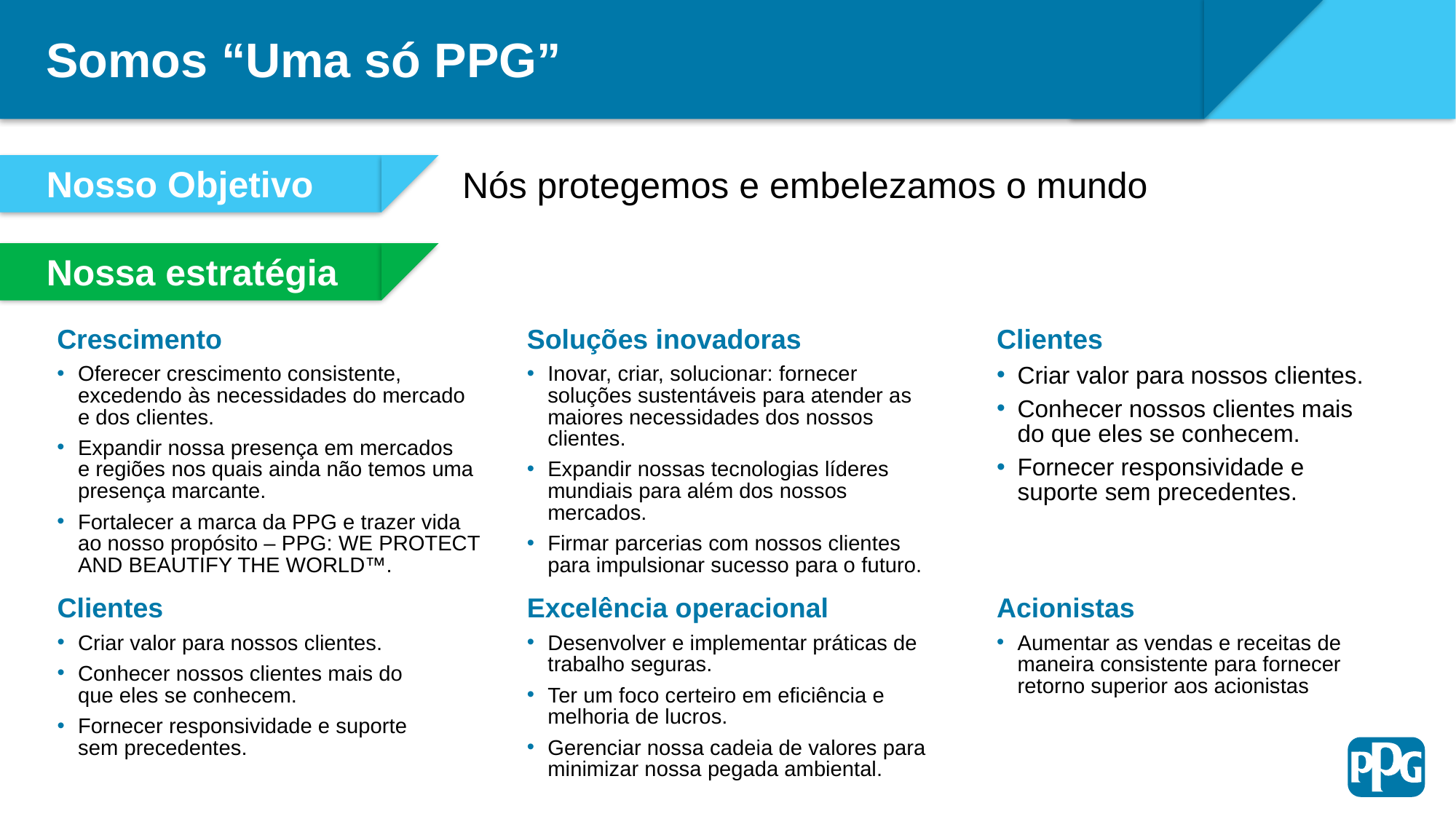

Somos “Uma só PPG”

Nosso Objetivo
Nós protegemos e embelezamos o mundo

Nossa estratégia
Crescimento
Oferecer crescimento consistente, excedendo às necessidades do mercado
e dos clientes.
Expandir nossa presença em mercados
e regiões nos quais ainda não temos uma presença marcante.
Fortalecer a marca da PPG e trazer vida
ao nosso propósito – PPG: WE PROTECT AND BEAUTIFY THE WORLD™.
Soluções inovadoras
Inovar, criar, solucionar: fornecer soluções sustentáveis para atender as maiores necessidades dos nossos clientes.
Expandir nossas tecnologias líderes mundiais para além dos nossos mercados.
Firmar parcerias com nossos clientes para impulsionar sucesso para o futuro.
Clientes
Criar valor para nossos clientes.
Conhecer nossos clientes mais do que eles se conhecem.
Fornecer responsividade e suporte sem precedentes.
Clientes
Criar valor para nossos clientes.
Conhecer nossos clientes mais do que eles se conhecem.
Fornecer responsividade e suporte sem precedentes.
Excelência operacional
Desenvolver e implementar práticas de trabalho seguras.
Ter um foco certeiro em eficiência e melhoria de lucros.
Gerenciar nossa cadeia de valores para minimizar nossa pegada ambiental.
Acionistas
Aumentar as vendas e receitas de maneira consistente para fornecer retorno superior aos acionistas